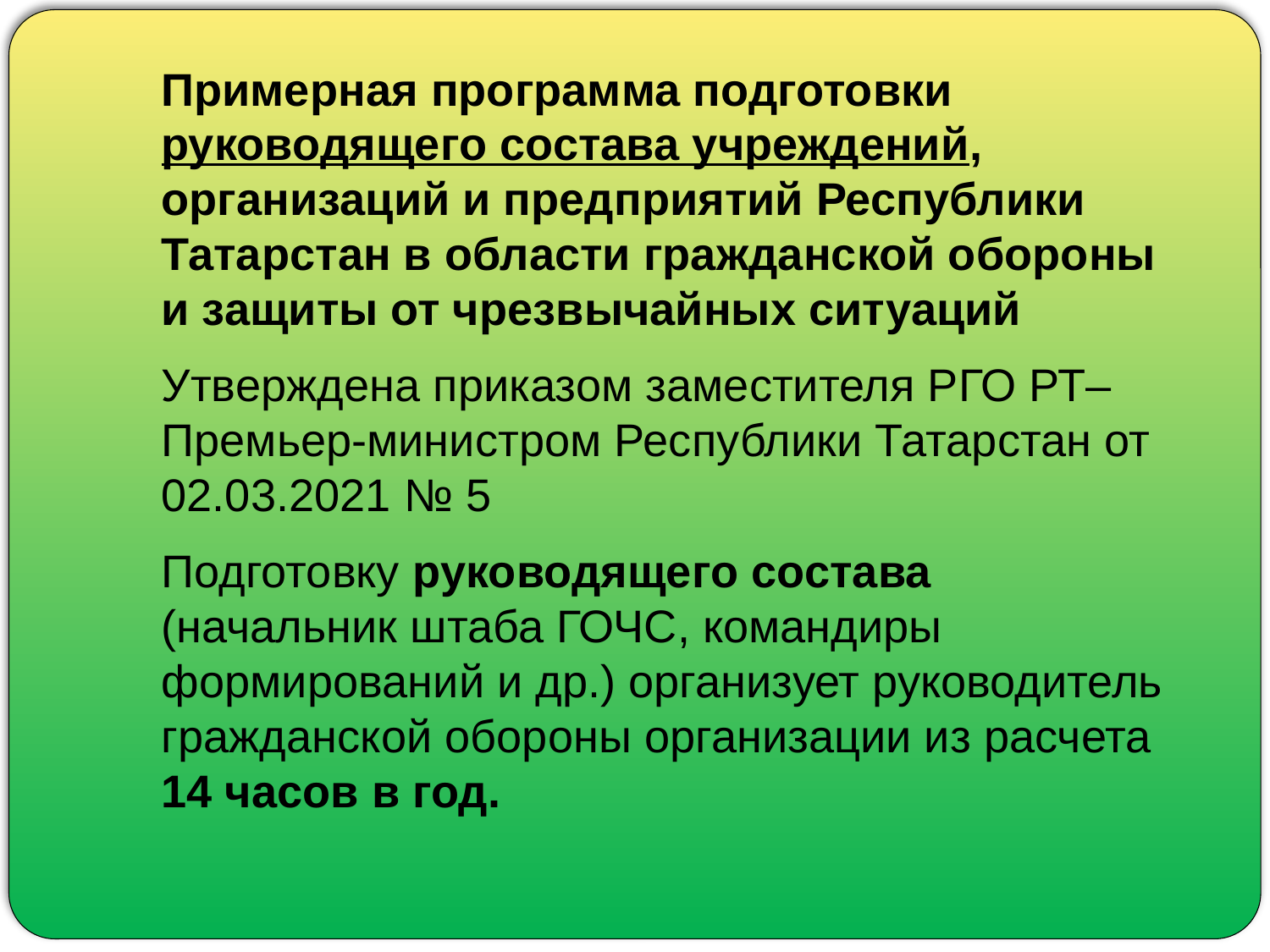

Примерная программа подготовки руководящего состава учреждений, организаций и предприятий Республики Татарстан в области гражданской обороны и защиты от чрезвычайных ситуаций

Утверждена приказом заместителя РГО РТ– Премьер-министром Республики Татарстан от 02.03.2021 № 5

Подготовку руководящего состава (начальник штаба ГОЧС, командиры формирований и др.) организует руководитель гражданской обороны организации из расчета 14 часов в год.